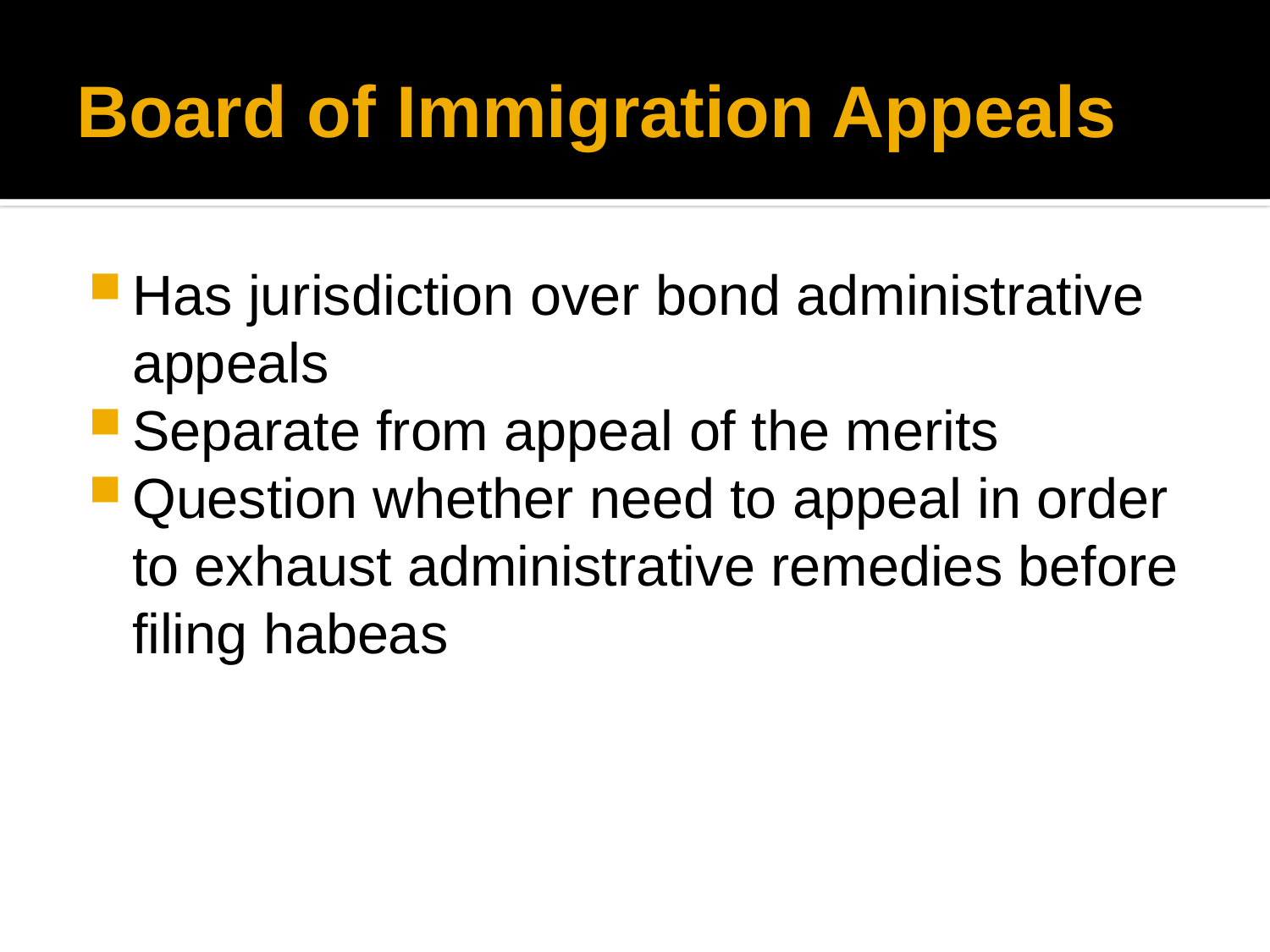

# Board of Immigration Appeals
Has jurisdiction over bond administrative appeals
Separate from appeal of the merits
Question whether need to appeal in order to exhaust administrative remedies before filing habeas